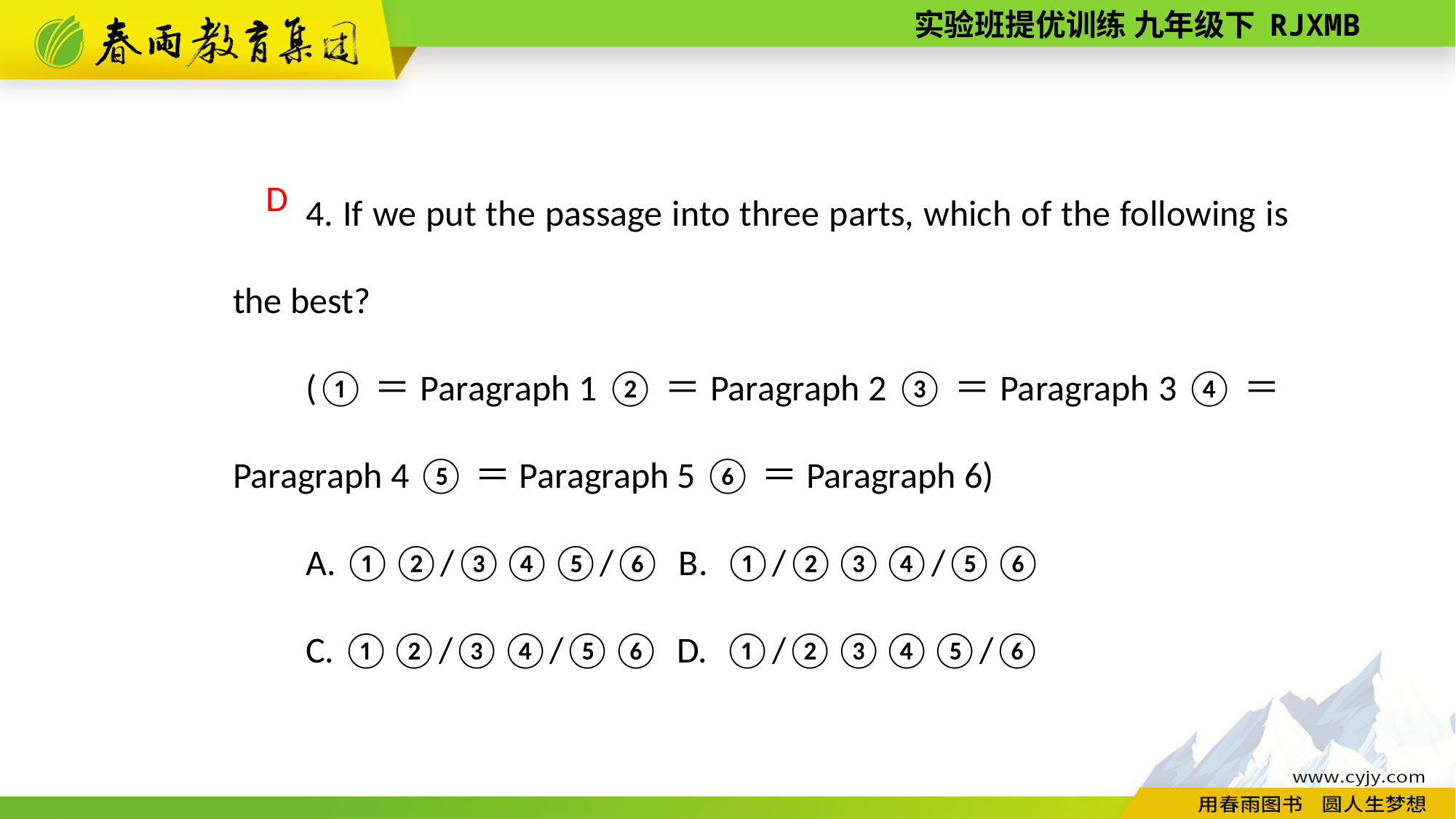

4. If we put the passage into three parts, which of the following is the best?
(①＝Paragraph 1 ②＝Paragraph 2 ③＝Paragraph 3 ④＝Paragraph 4 ⑤＝Paragraph 5 ⑥＝Paragraph 6)
A. ①②/③④⑤/⑥  B.  ①/②③④/⑤⑥
C. ①②/③④/⑤⑥  D.  ①/②③④⑤/⑥
D